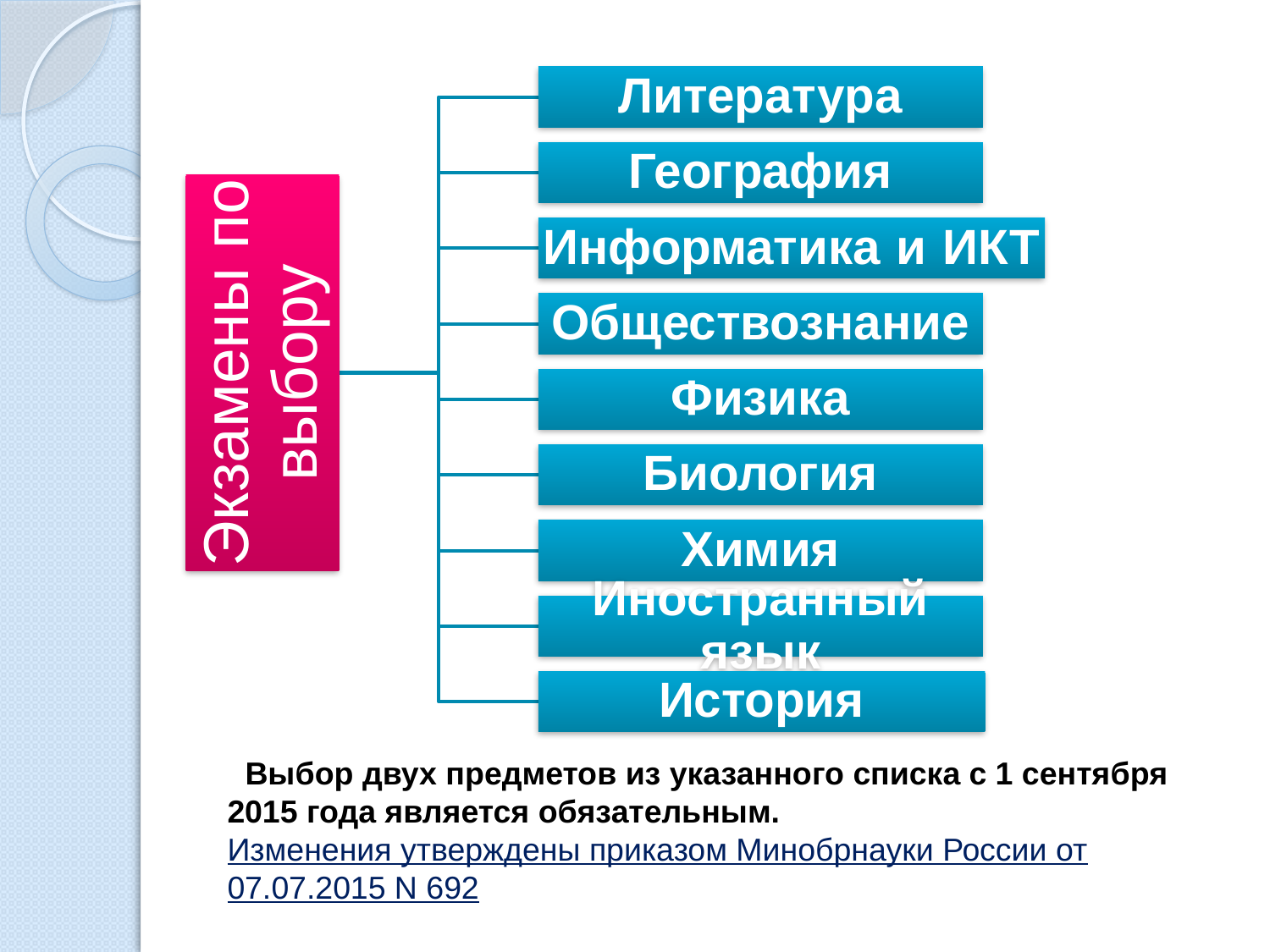

Экзамены по выбору
Литература
География
Информатика и ИКТ
Обществознание
Физика
Биология
Химия
Иностранный язык
История
  Выбор двух предметов из указанного списка с 1 сентября 2015 года является обязательным.
Изменения утверждены приказом Минобрнауки России от 07.07.2015 N 692